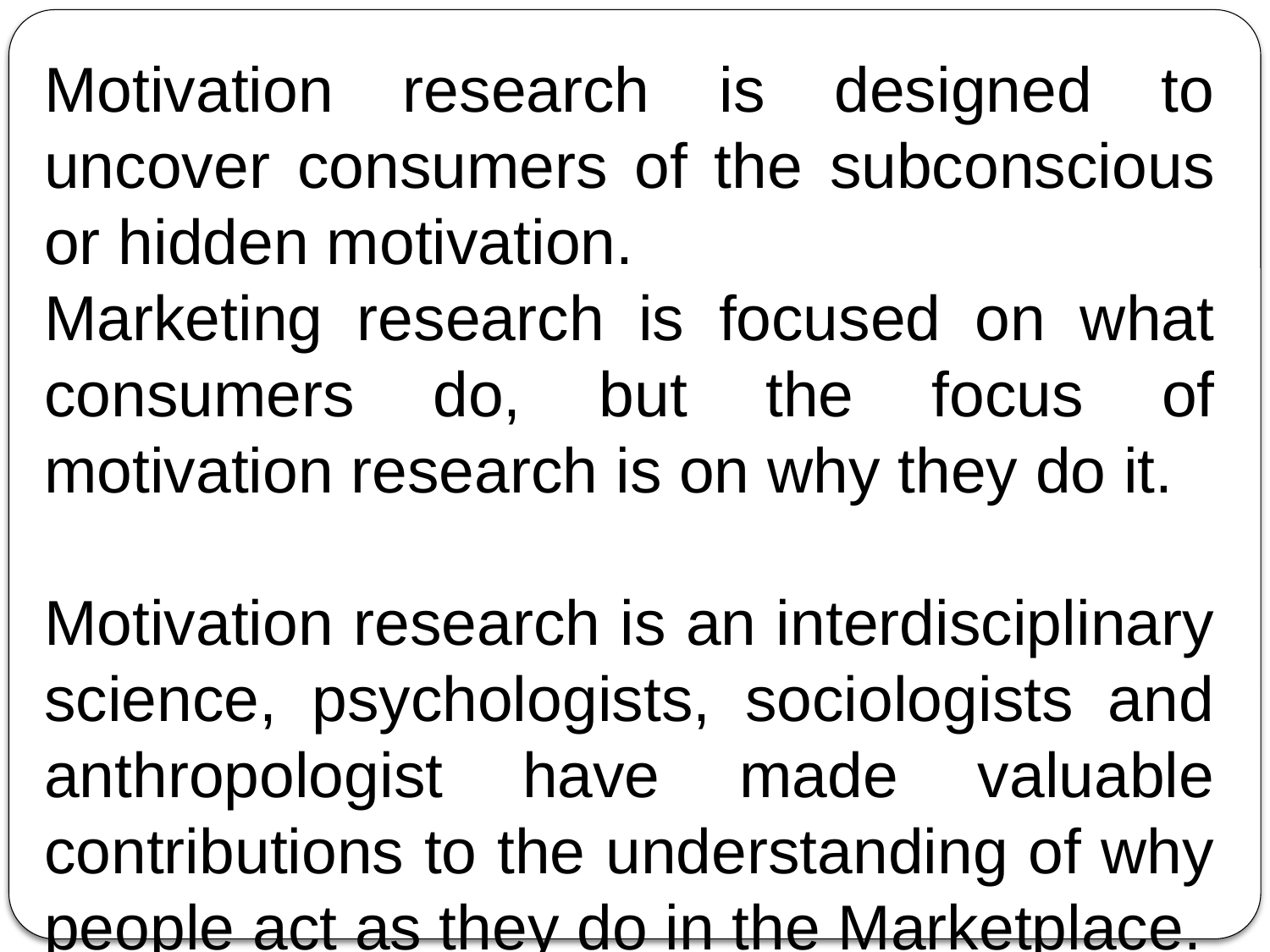

Motivation research is designed to uncover consumers of the subconscious or hidden motivation.
Marketing research is focused on what consumers do, but the focus of motivation research is on why they do it.

Motivation research is an interdisciplinary science, psychologists, sociologists and anthropologist have made valuable contributions to the understanding of why people act as they do in the Marketplace.